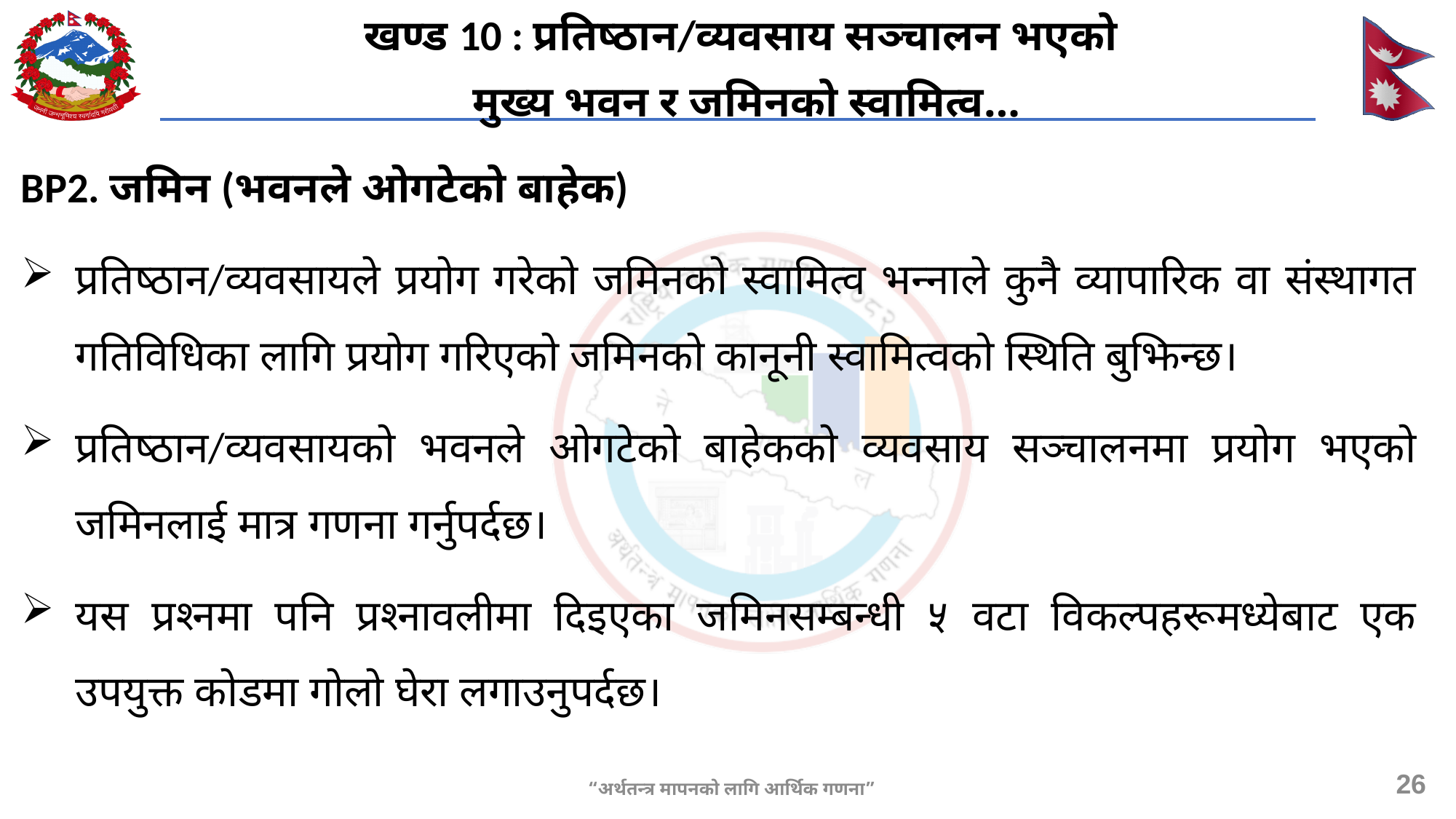

खण्ड 10 : प्रतिष्ठान/व्यवसाय सञ्चालन भएको
मुख्य भवन र जमिनको स्वामित्व…
BP2. जमिन (भवनले ओगटेको बाहेक)
प्रतिष्ठान/व्यवसायले प्रयोग गरेको जमिनको स्वामित्व भन्नाले कुनै व्यापारिक वा संस्थागत गतिविधिका लागि प्रयोग गरिएको जमिनको कानूनी स्वामित्वको स्थिति बुझिन्छ।
प्रतिष्ठान/व्यवसायको भवनले ओगटेको बाहेकको व्यवसाय सञ्चालनमा प्रयोग भएको जमिनलाई मात्र गणना गर्नुपर्दछ।
यस प्रश्नमा पनि प्रश्नावलीमा दिइएका जमिनसम्बन्धी ५ वटा विकल्पहरूमध्येबाट एक उपयुक्त कोडमा गोलो घेरा लगाउनुपर्दछ।

26
“अर्थतन्त्र मापनको लागि आर्थिक गणना”